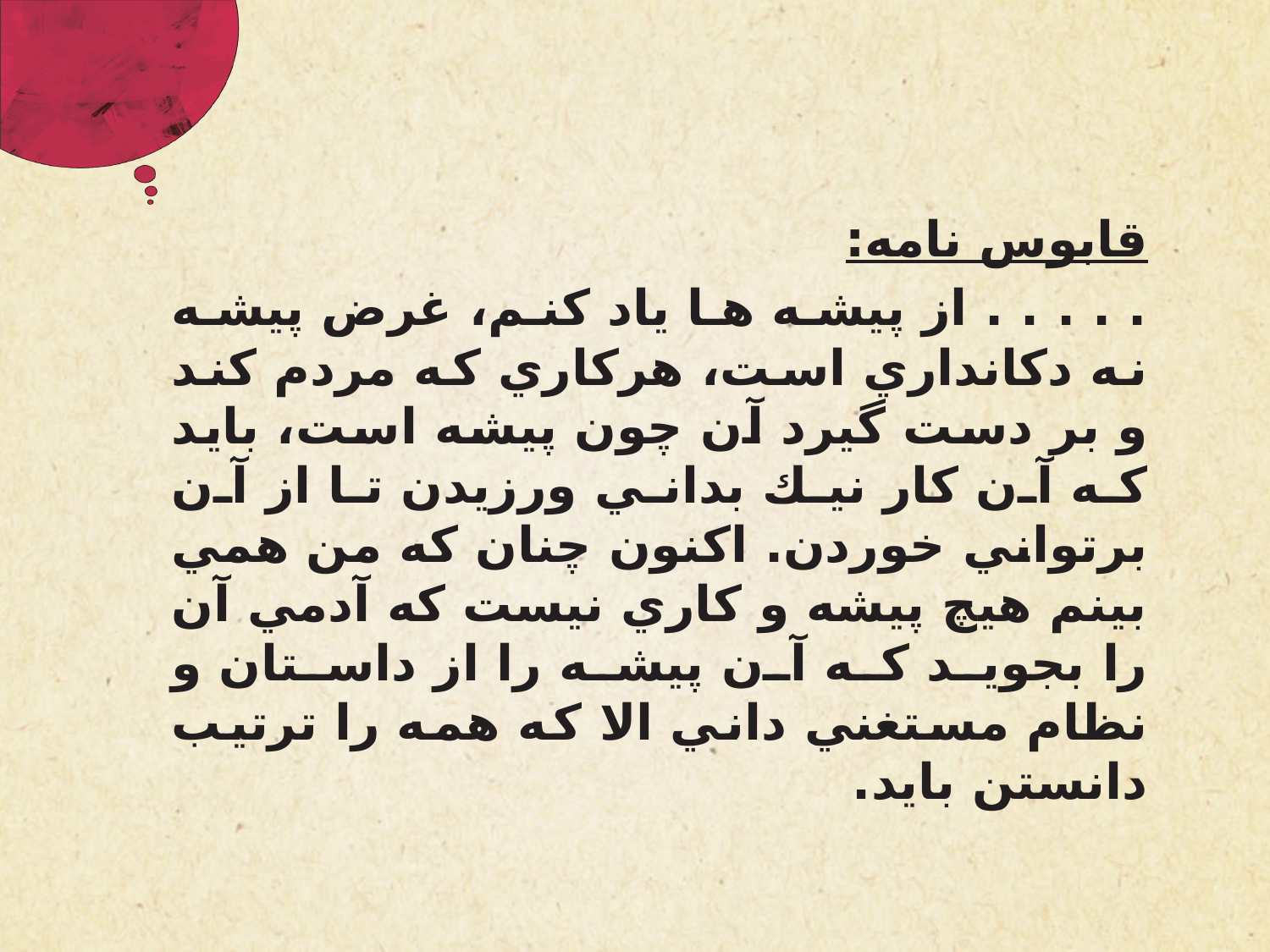

قابوس نامه:
. . . . . از پيشه ها ياد كنم، غرض پيشه نه دكانداري است، هركاري كه مردم كند و بر دست گيرد آن چون پيشه است، بايد كه آن كار نيك بداني ورزيدن تا از آن برتواني خوردن. اكنون چنان كه من همي بينم هيچ پيشه و كاري نيست كه آدمي آن را بجويد كه آن پيشه را از داستان و نظام مستغني داني الا كه همه را ترتيب دانستن بايد.